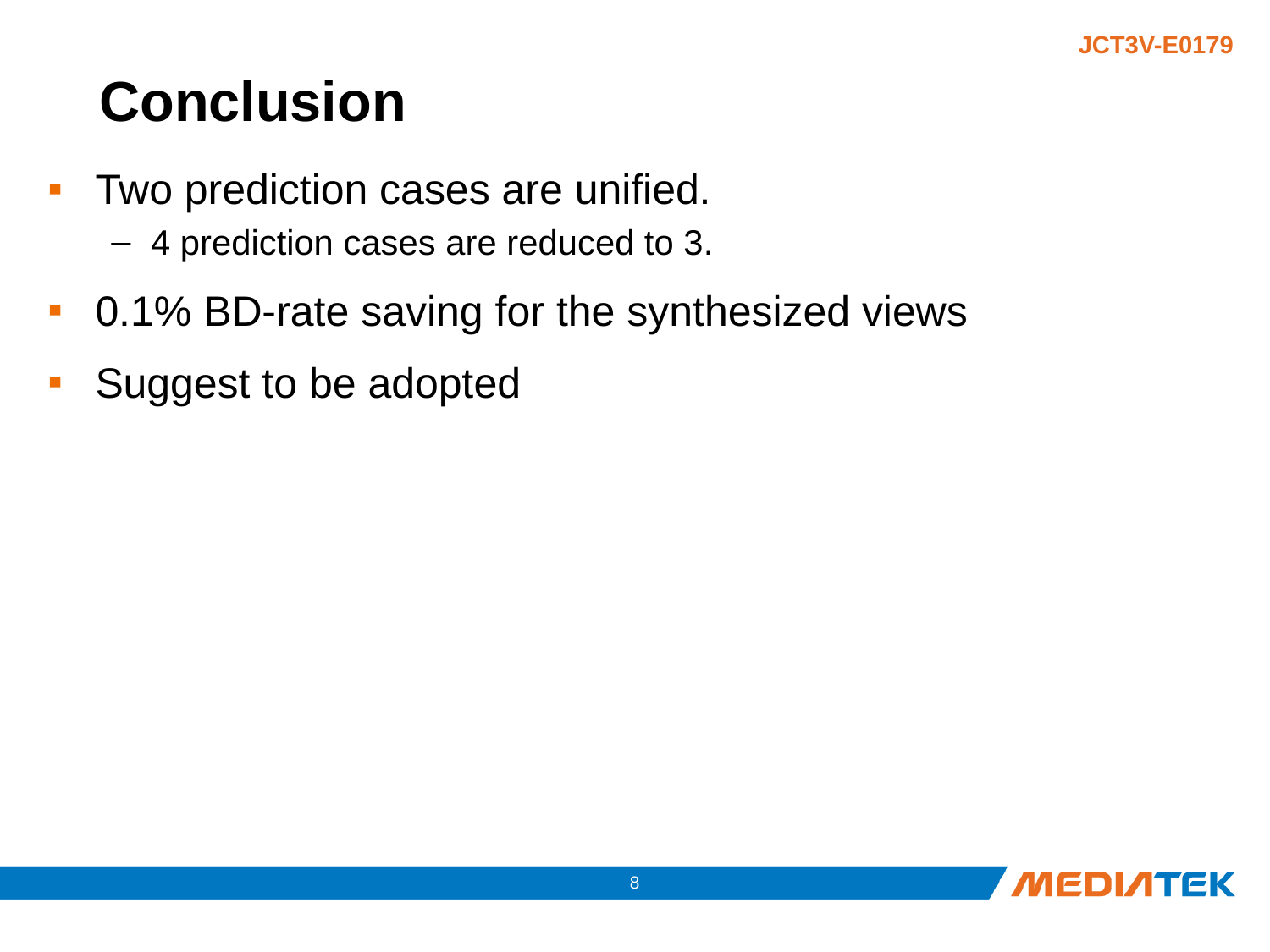

# Conclusion
Two prediction cases are unified.
4 prediction cases are reduced to 3.
0.1% BD-rate saving for the synthesized views
Suggest to be adopted

8